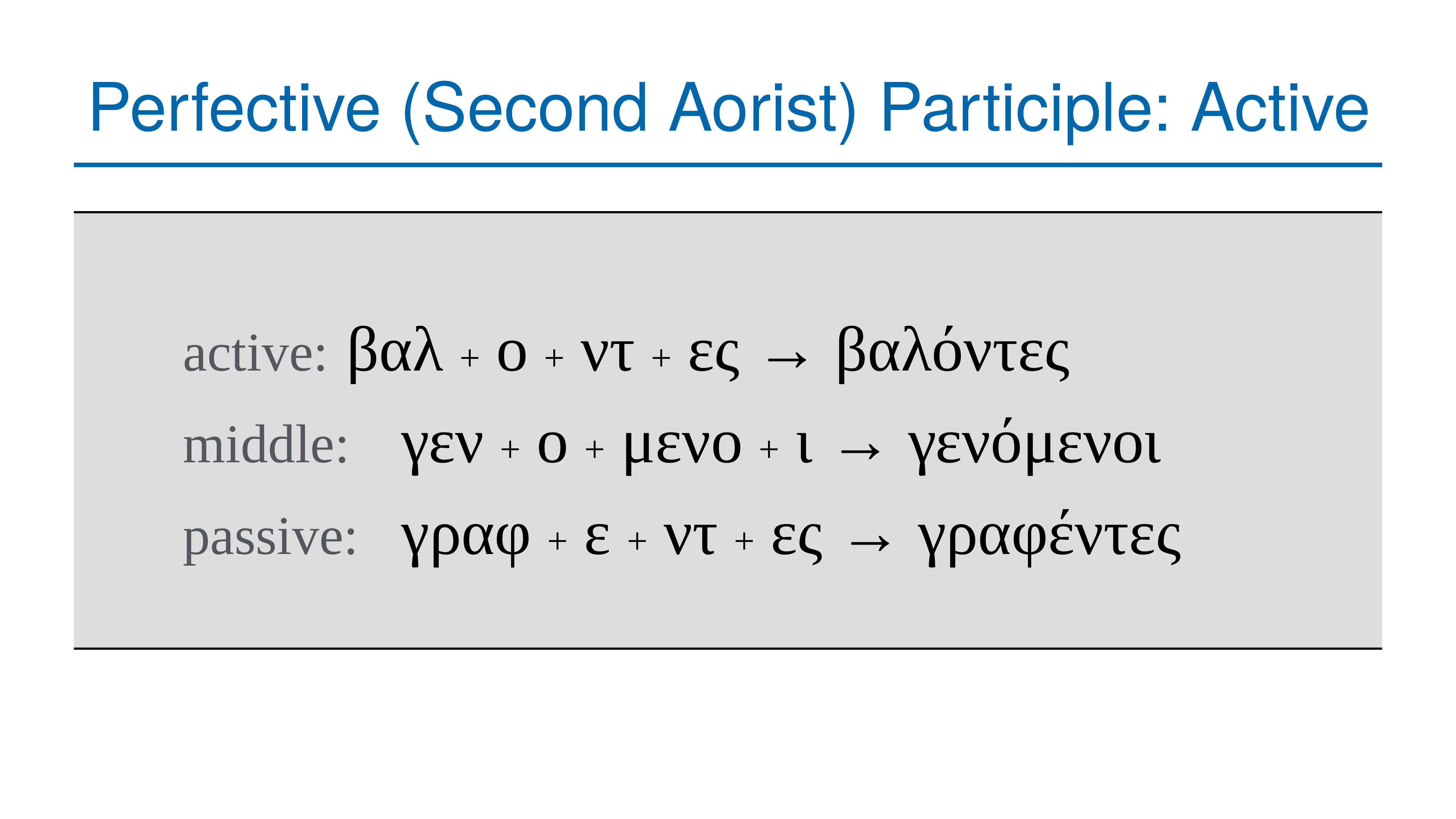

# Perfective (Second Aorist) Participle: Active
| active: βαλ + ο + ντ + ες → βαλόντες middle: γεν + ο + μενο + ι → γενόμενοι passive: γραφ + ε + ντ + ες → γραφέντες |
| --- |